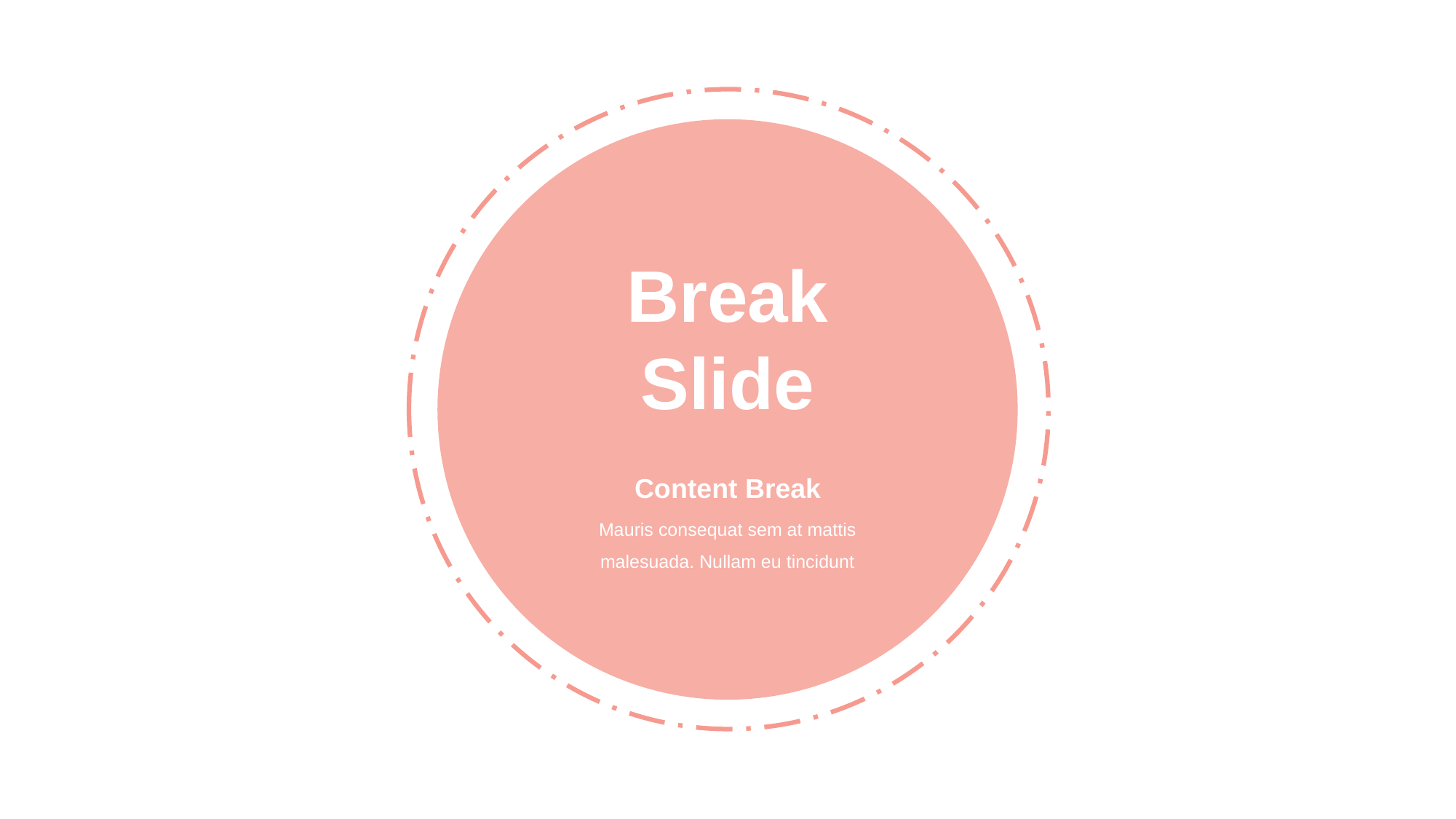

Break
Slide
Content Break
Mauris consequat sem at mattis malesuada. Nullam eu tincidunt